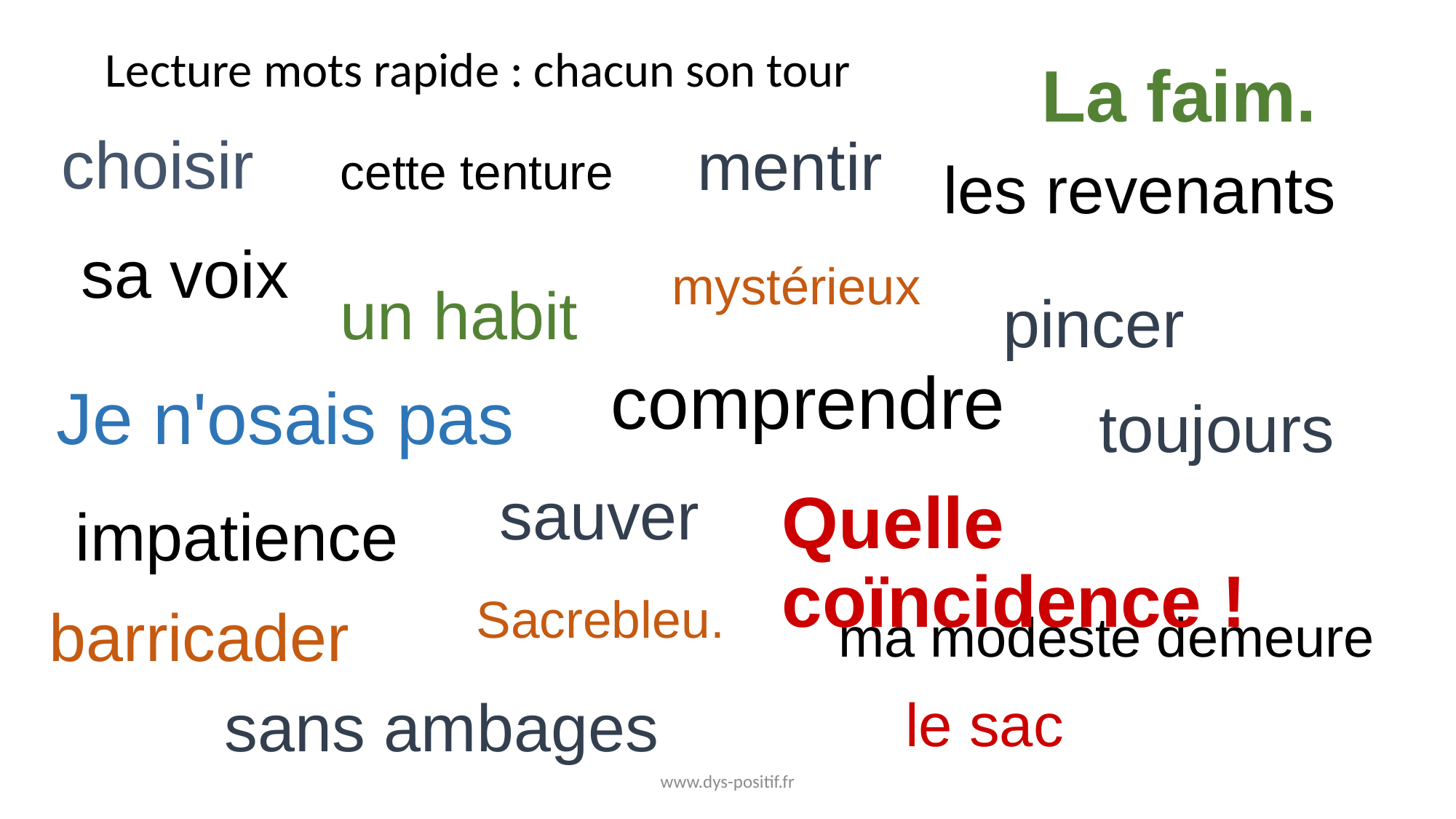

# Lecture mots rapide : chacun son tour
La faim.
choisir
mentir
cette tenture
les revenants
sa voix
mystérieux
un habit
pincer
comprendre
Je n'osais pas
toujours
sauver
Quelle coïncidence !
impatience
Sacrebleu.
barricader
ma modeste demeure
le sac
sans ambages
www.dys-positif.fr